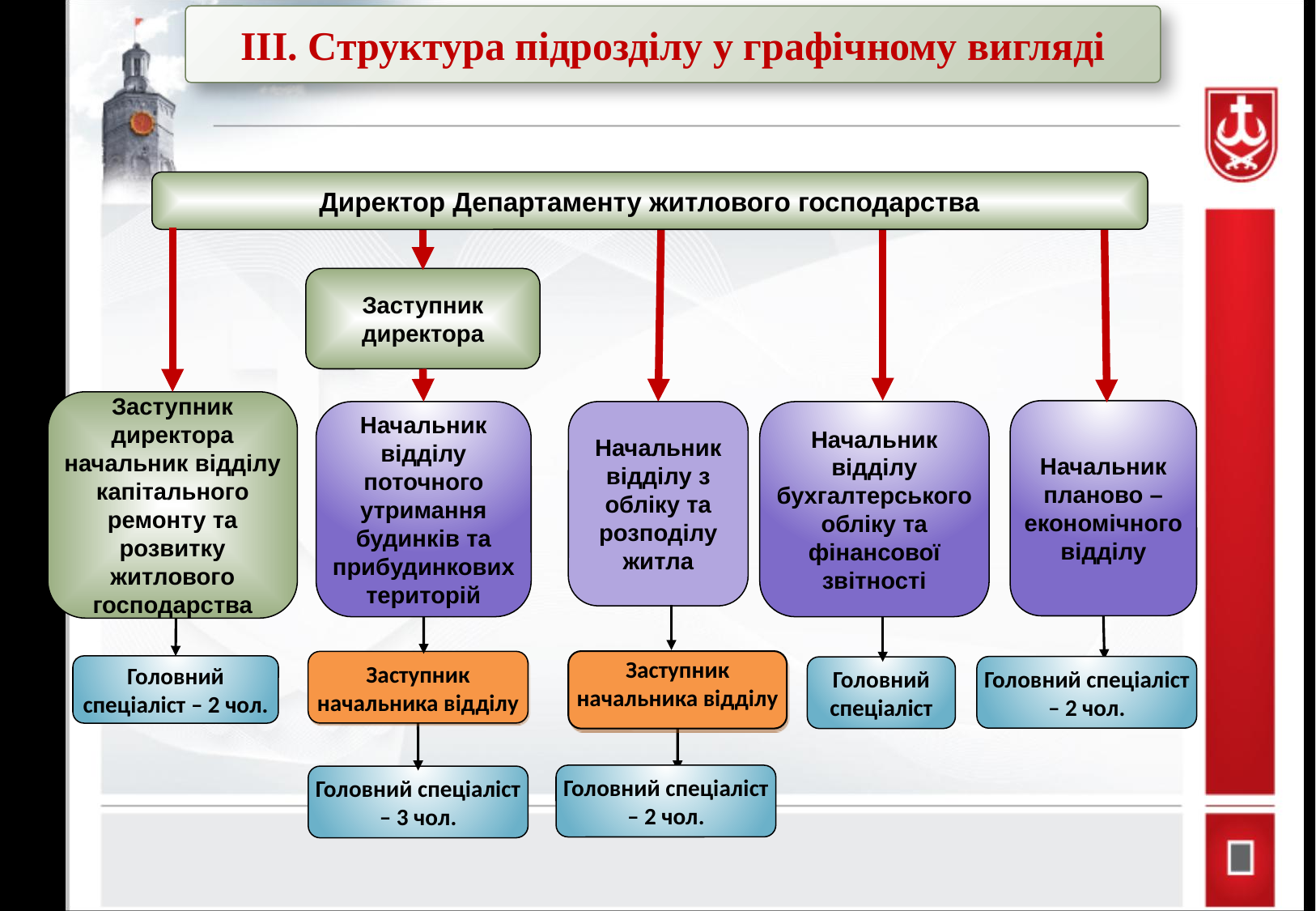

IІI. Структура підрозділу у графічному вигляді
Директор Департаменту житлового господарства
Заступник директора

Начальник планово –економічного відділу
Начальник відділу поточного утримання будинків та прибудинкових територій
Начальник відділу бухгалтерського обліку та фінансової звітності
Начальник відділу з обліку та розподілу житла
Головний спеціаліст – 2 чол.
Головний спеціаліст
Заступник начальника відділу
Заступник начальника відділу
Головний спеціаліст – 3 чол.
Заступник директора начальник відділу капітального ремонту та розвитку житлового господарства
Головний спеціаліст – 2 чол.
Головний спеціаліст – 2 чол.